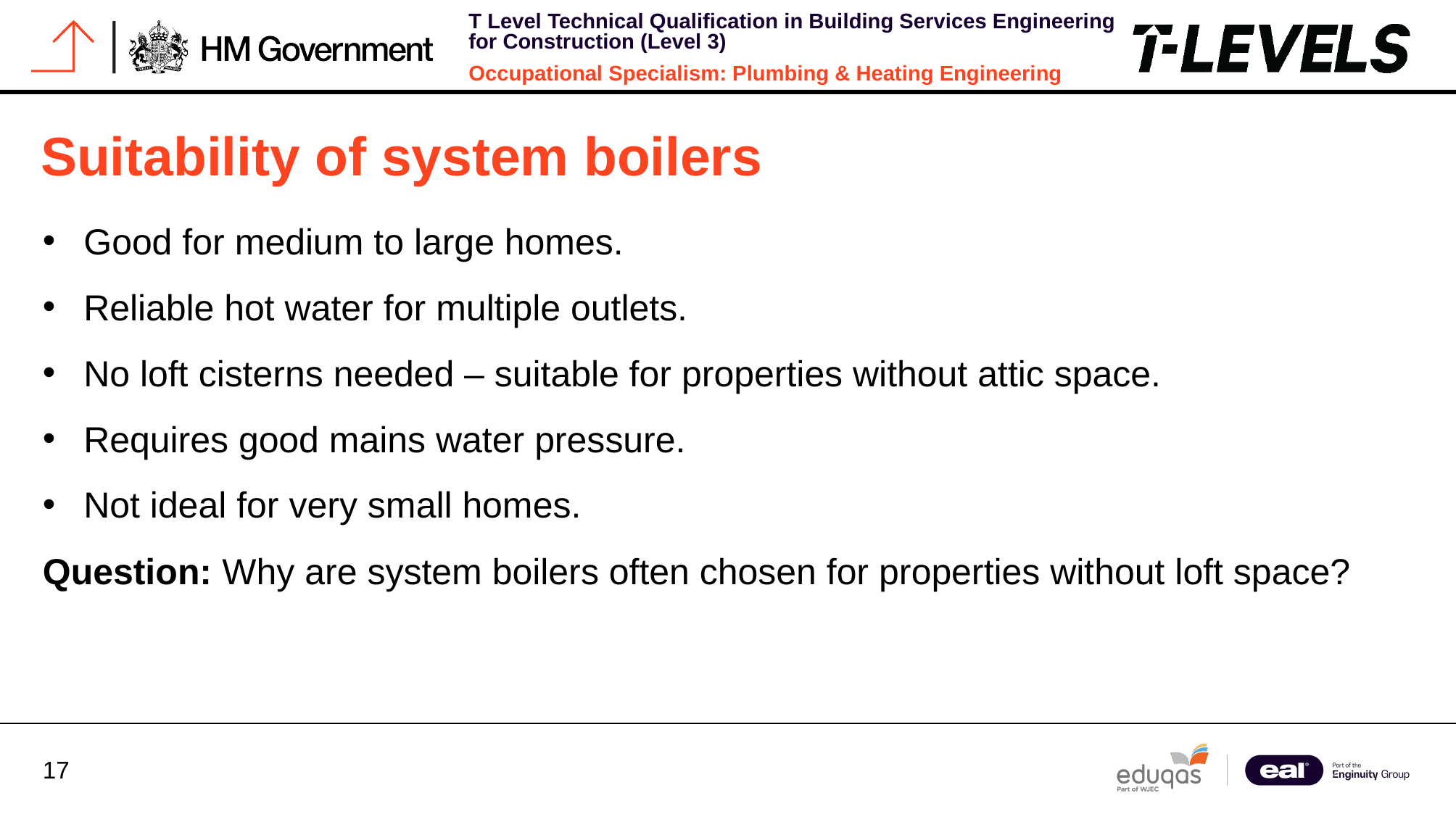

# Suitability of system boilers
Good for medium to large homes.
Reliable hot water for multiple outlets.
No loft cisterns needed – suitable for properties without attic space.
Requires good mains water pressure.
Not ideal for very small homes.
Question: Why are system boilers often chosen for properties without loft space?